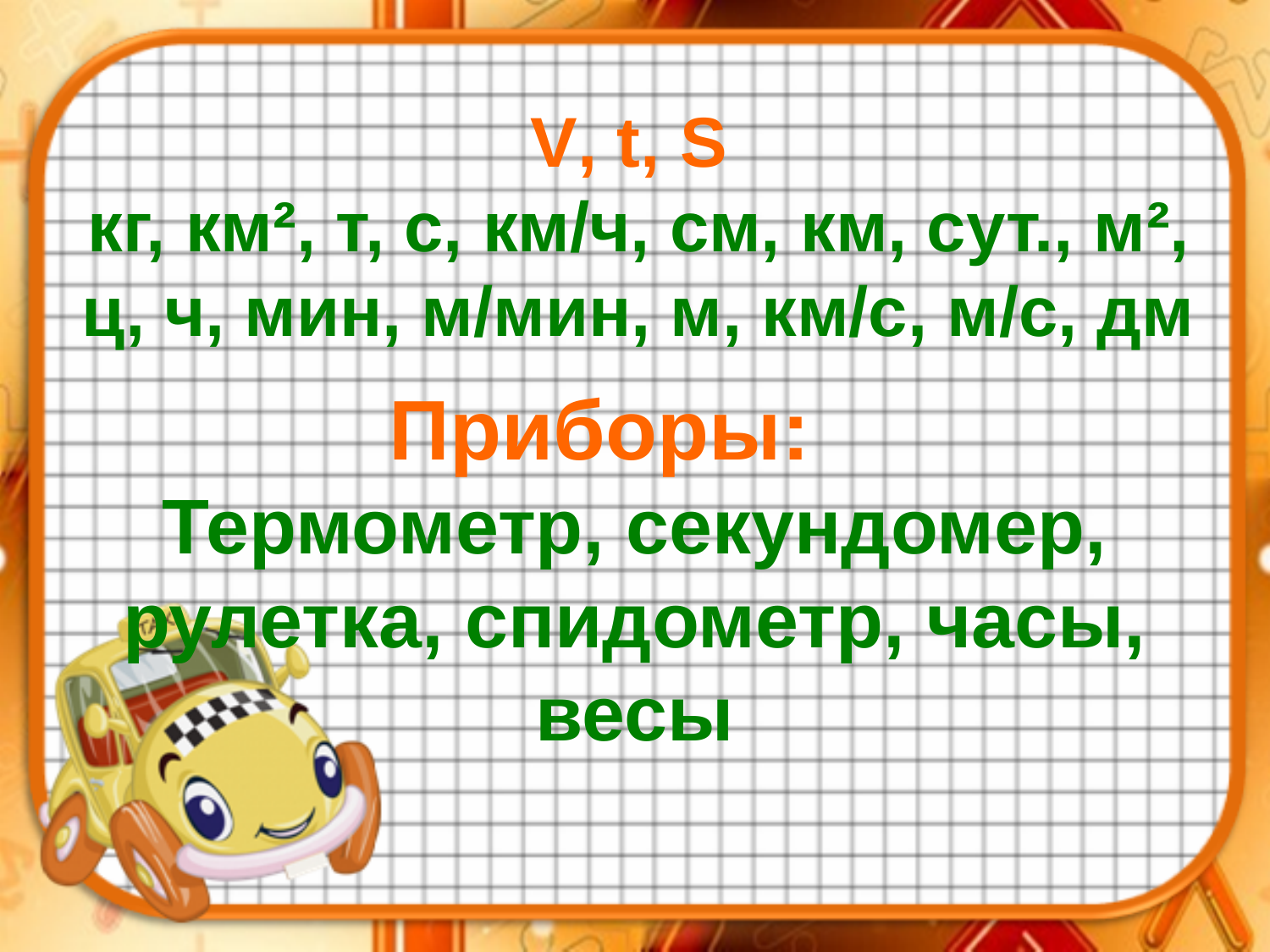

V, t, S
кг, км², т, с, км/ч, см, км, сут., м², ц, ч, мин, м/мин, м, км/с, м/с, дм
Приборы:
Термометр, секундомер, рулетка, спидометр, часы, весы